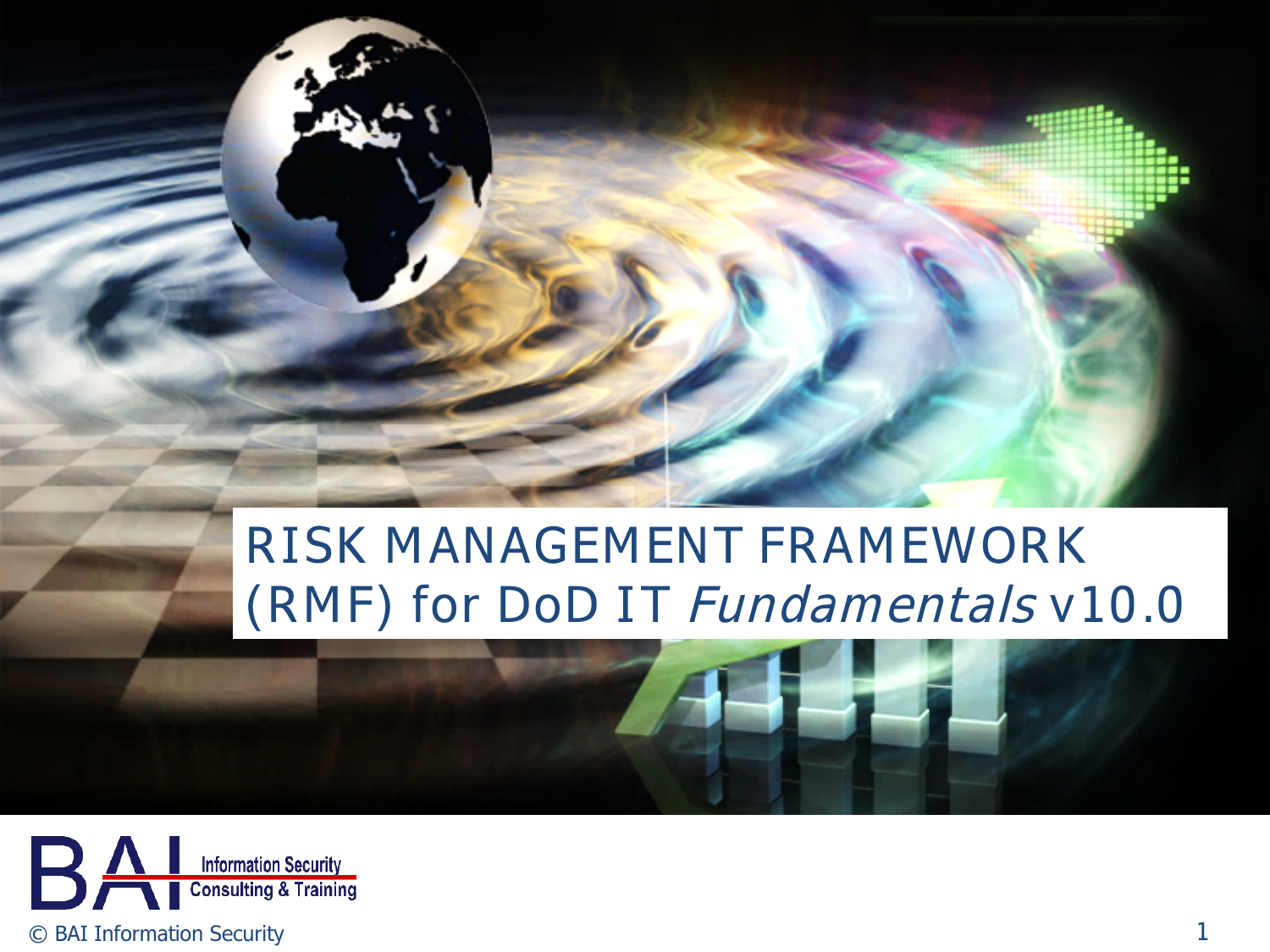

RISK MANAGEMENT FRAMEWORK (RMF) for DoD IT Fundamentals v10.0